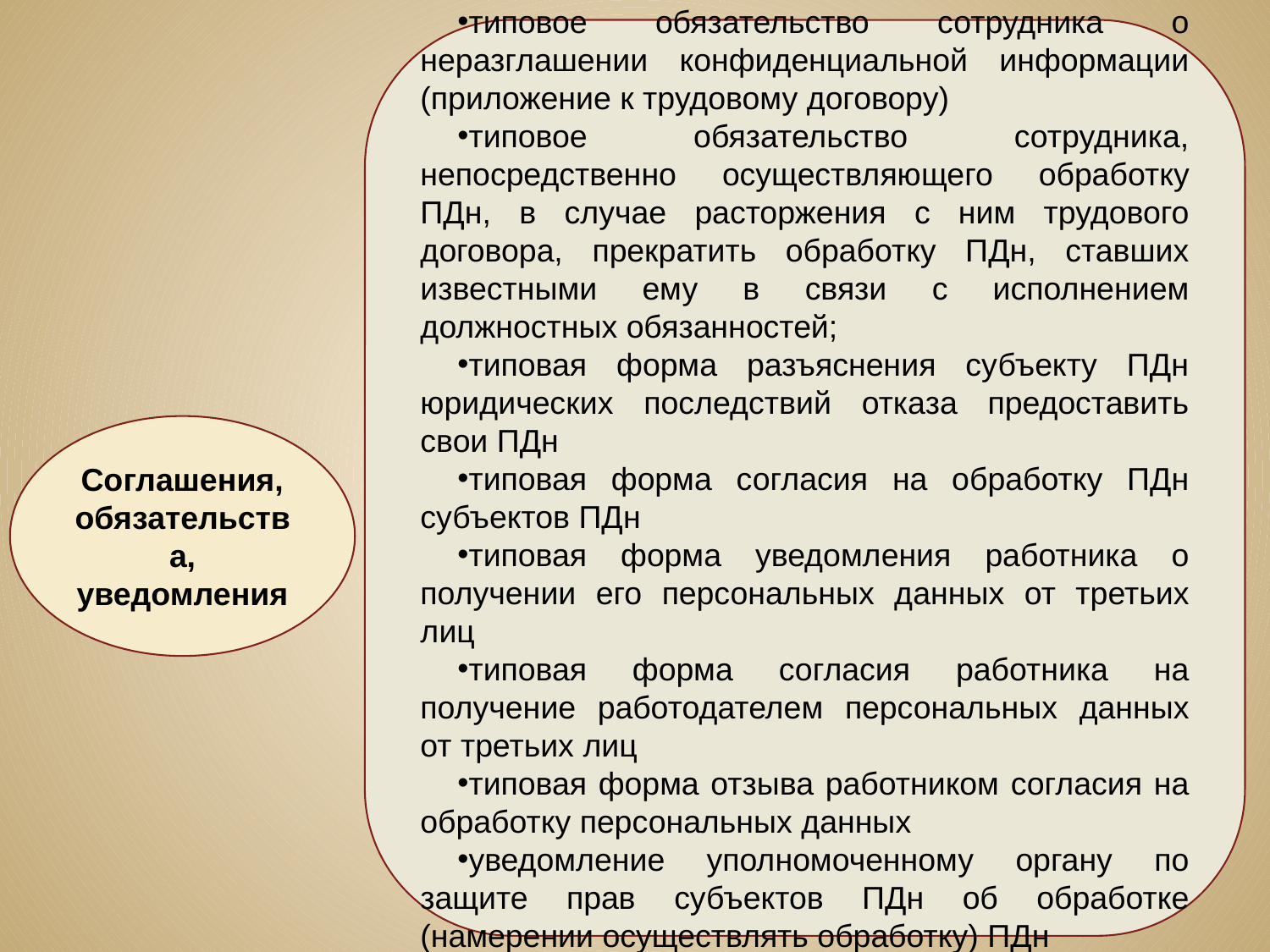

типовое обязательство сотрудника о неразглашении конфиденциальной информации (приложение к трудовому договору)
типовое обязательство сотрудника, непосредственно осуществляющего обработку ПДн, в случае расторжения с ним трудового договора, прекратить обработку ПДн, ставших известными ему в связи с исполнением должностных обязанностей;
типовая форма разъяснения субъекту ПДн юридических последствий отказа предоставить свои ПДн
типовая форма согласия на обработку ПДн субъектов ПДн
типовая форма уведомления работника о получении его персональных данных от третьих лиц
типовая форма согласия работника на получение работодателем персональных данных от третьих лиц
типовая форма отзыва работником согласия на обработку персональных данных
уведомление уполномоченному органу по защите прав субъектов ПДн об обработке (намерении осуществлять обработку) ПДн
Соглашения, обязательства,
уведомления